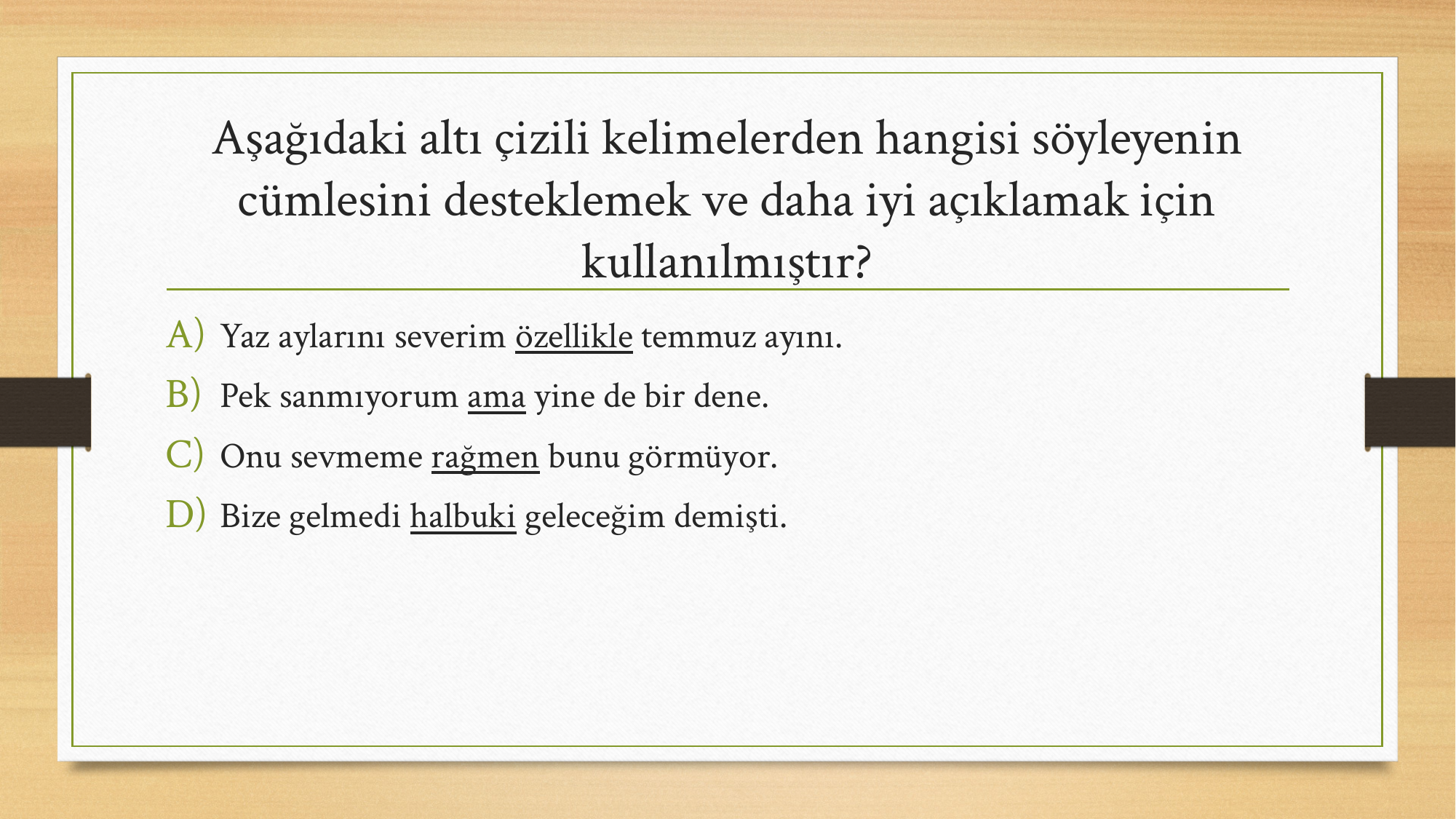

# Aşağıdaki altı çizili kelimelerden hangisi söyleyenin cümlesini desteklemek ve daha iyi açıklamak için kullanılmıştır?
Yaz aylarını severim özellikle temmuz ayını.
Pek sanmıyorum ama yine de bir dene.
Onu sevmeme rağmen bunu görmüyor.
Bize gelmedi halbuki geleceğim demişti.